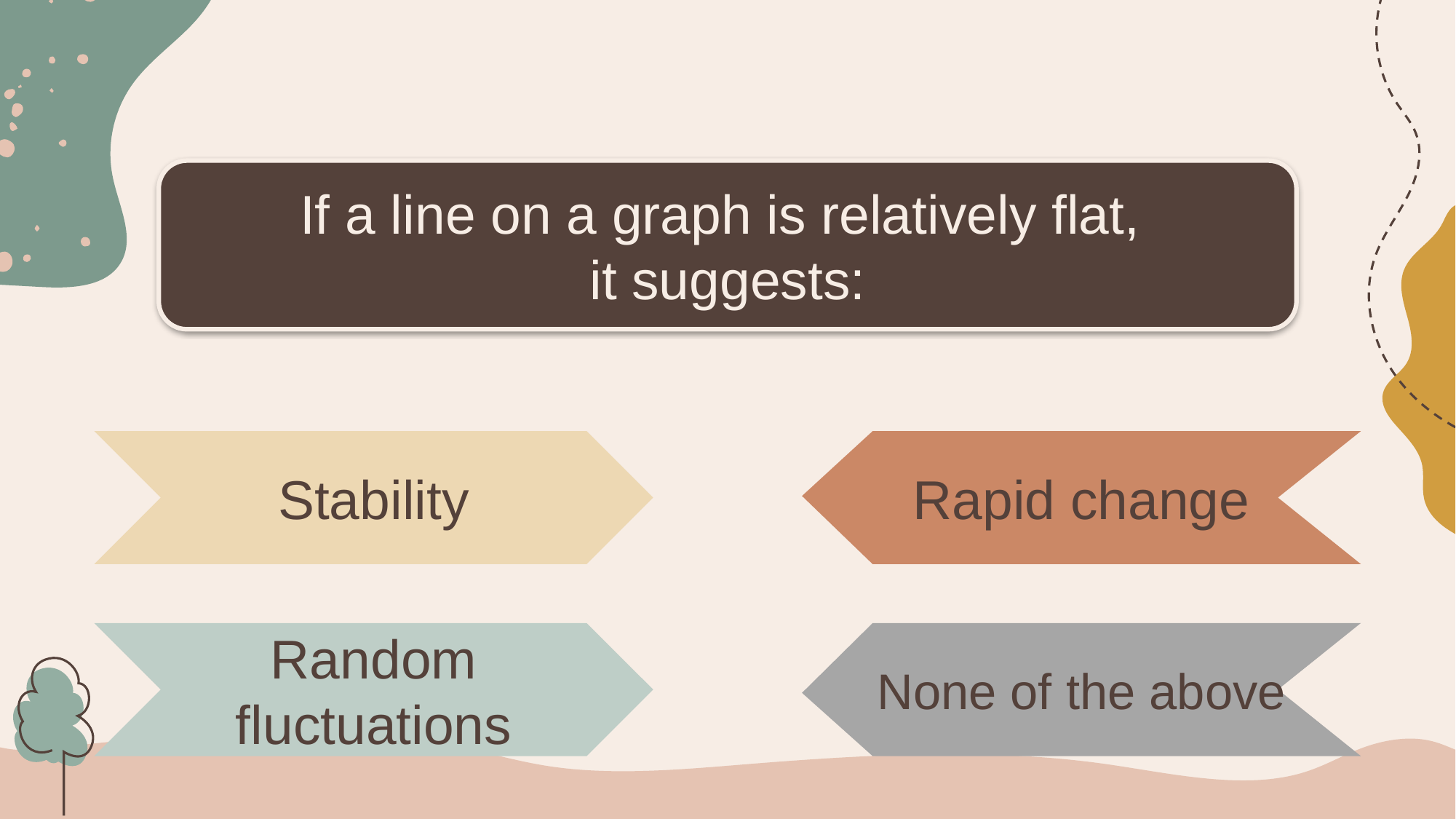

If a line on a graph is relatively flat,
it suggests:
Rapid change
Stability
None of the above
Random fluctuations